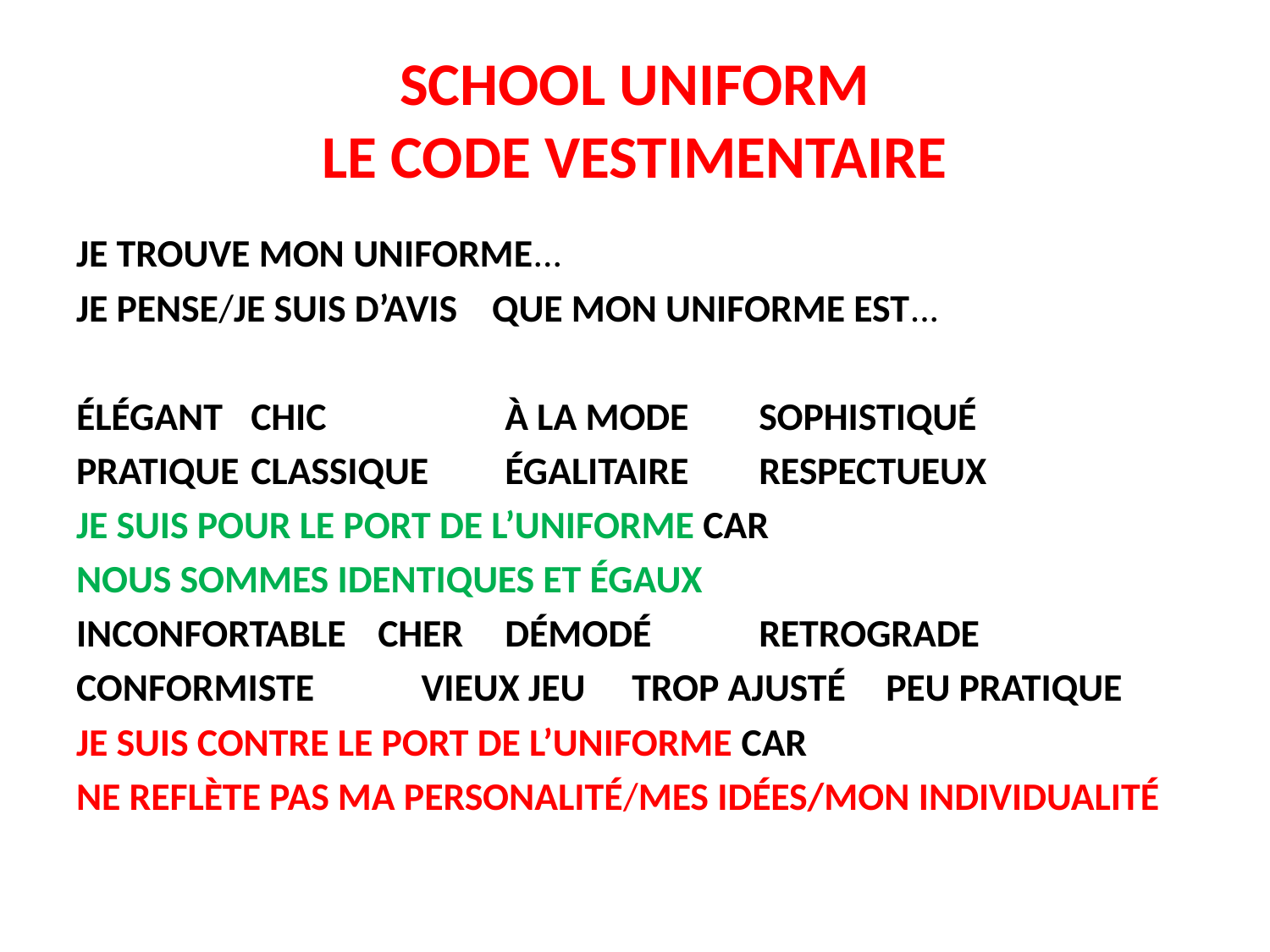

# SCHOOL UNIFORM LE CODE VESTIMENTAIRE
JE TROUVE MON UNIFORME...
JE PENSE/JE SUIS D’AVIS    QUE MON UNIFORME EST...

ÉLÉGANT	CHIC		À LA MODE	SOPHISTIQUÉ
PRATIQUE	CLASSIQUE	ÉGALITAIRE	RESPECTUEUX
JE SUIS POUR LE PORT DE L’UNIFORME CAR
NOUS SOMMES IDENTIQUES ET ÉGAUX
INCONFORTABLE	CHER	DÉMODÉ	RETROGRADE
CONFORMISTE	     VIEUX JEU	TROP AJUSTÉ  	PEU PRATIQUE
JE SUIS CONTRE LE PORT DE L’UNIFORME CAR
NE REFLÈTE PAS MA PERSONALITÉ/MES IDÉES/MON INDIVIDUALITÉ